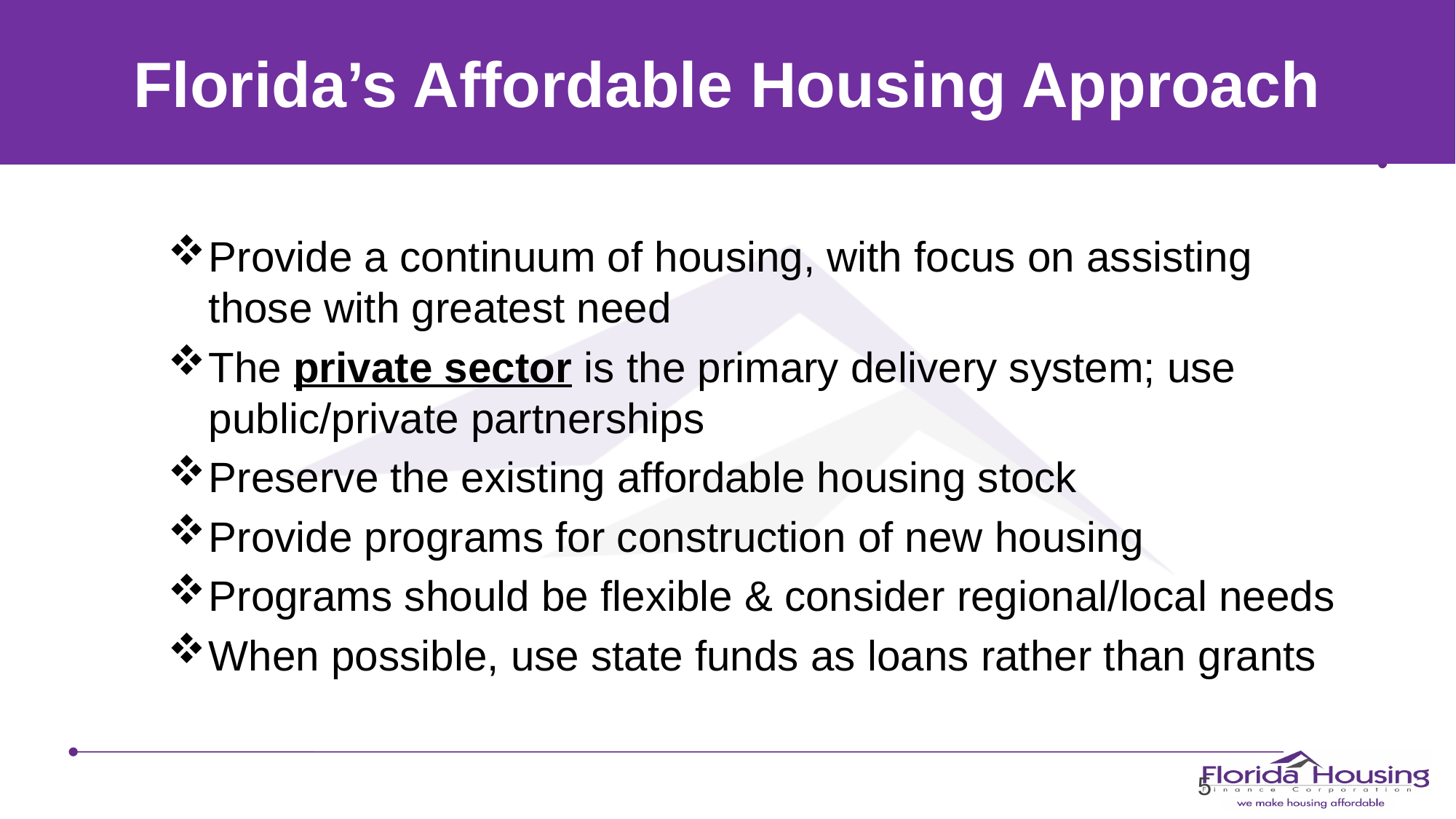

# Florida’s Affordable Housing Approach
Provide a continuum of housing, with focus on assisting those with greatest need
The private sector is the primary delivery system; use public/private partnerships
Preserve the existing affordable housing stock
Provide programs for construction of new housing
Programs should be flexible & consider regional/local needs
When possible, use state funds as loans rather than grants

5